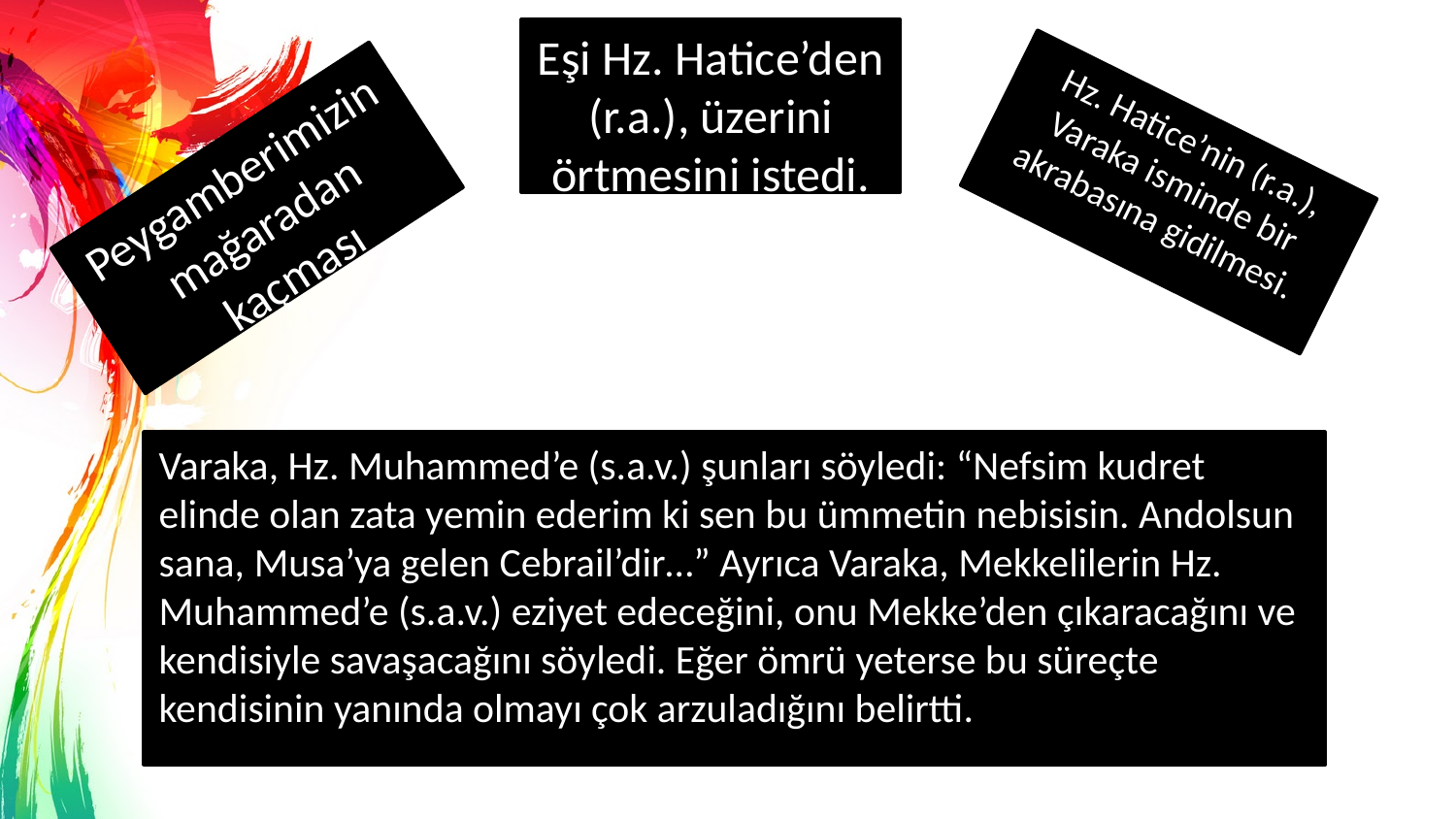

Eşi Hz. Hatice’den (r.a.), üzerini örtmesini istedi.
Hz. Hatice’nin (r.a.), Varaka isminde bir akrabasına gidilmesi.
Peygamberimizin mağaradan kaçması
Varaka, Hz. Muhammed’e (s.a.v.) şunları söyledi: “Nefsim kudret elinde olan zata yemin ederim ki sen bu ümmetin nebisisin. Andolsun sana, Musa’ya gelen Cebrail’dir…” Ayrıca Varaka, Mekkelilerin Hz. Muhammed’e (s.a.v.) eziyet edeceğini, onu Mekke’den çıkaracağını ve kendisiyle savaşacağını söyledi. Eğer ömrü yeterse bu süreçte kendisinin yanında olmayı çok arzuladığını belirtti.